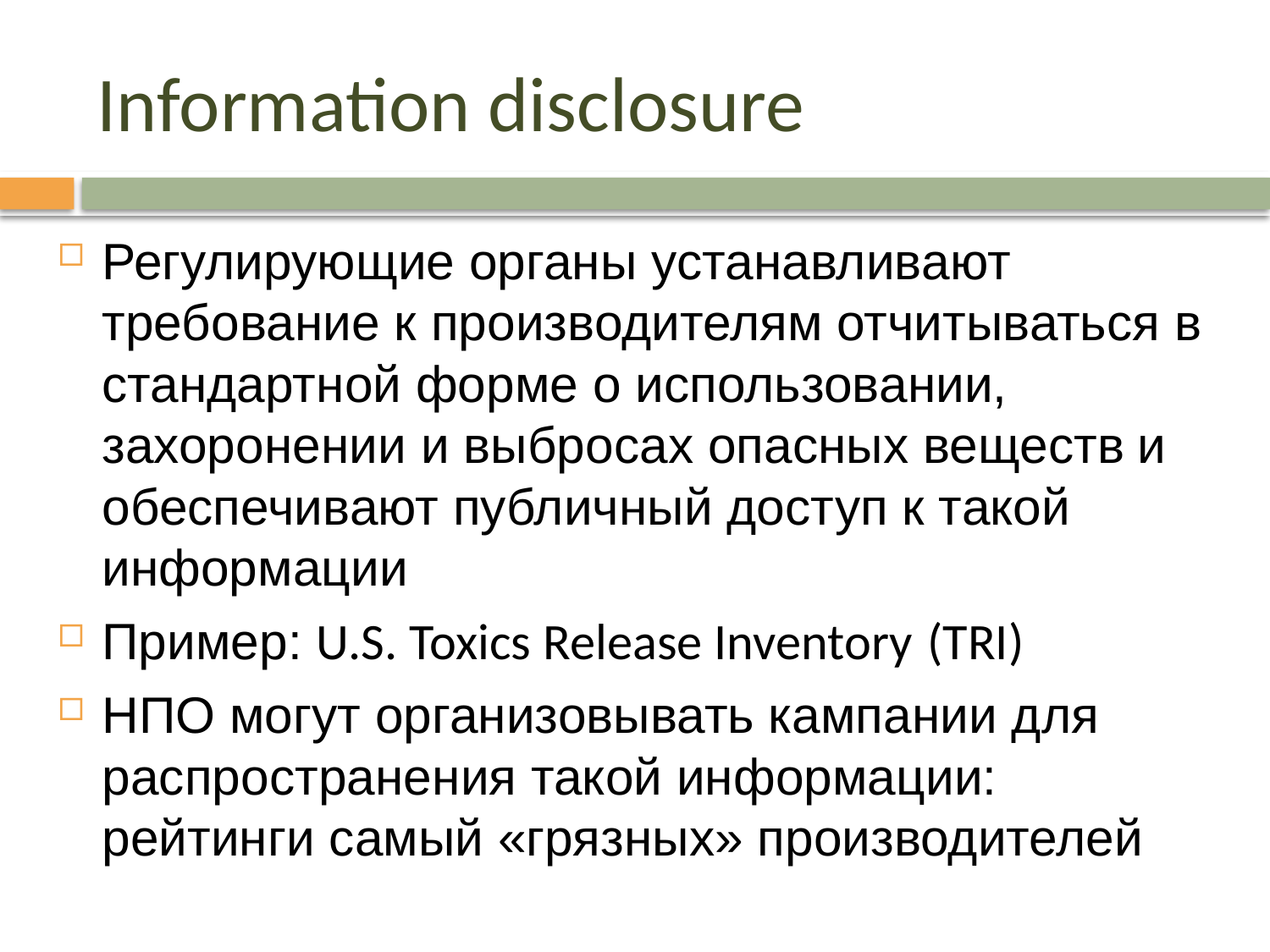

# Information disclosure
Регулирующие органы устанавливают требование к производителям отчитываться в стандартной форме о использовании, захоронении и выбросах опасных веществ и обеспечивают публичный доступ к такой информации
Пример: U.S. Toxics Release Inventory (TRI)
НПО могут организовывать кампании для распространения такой информации: рейтинги самый «грязных» производителей